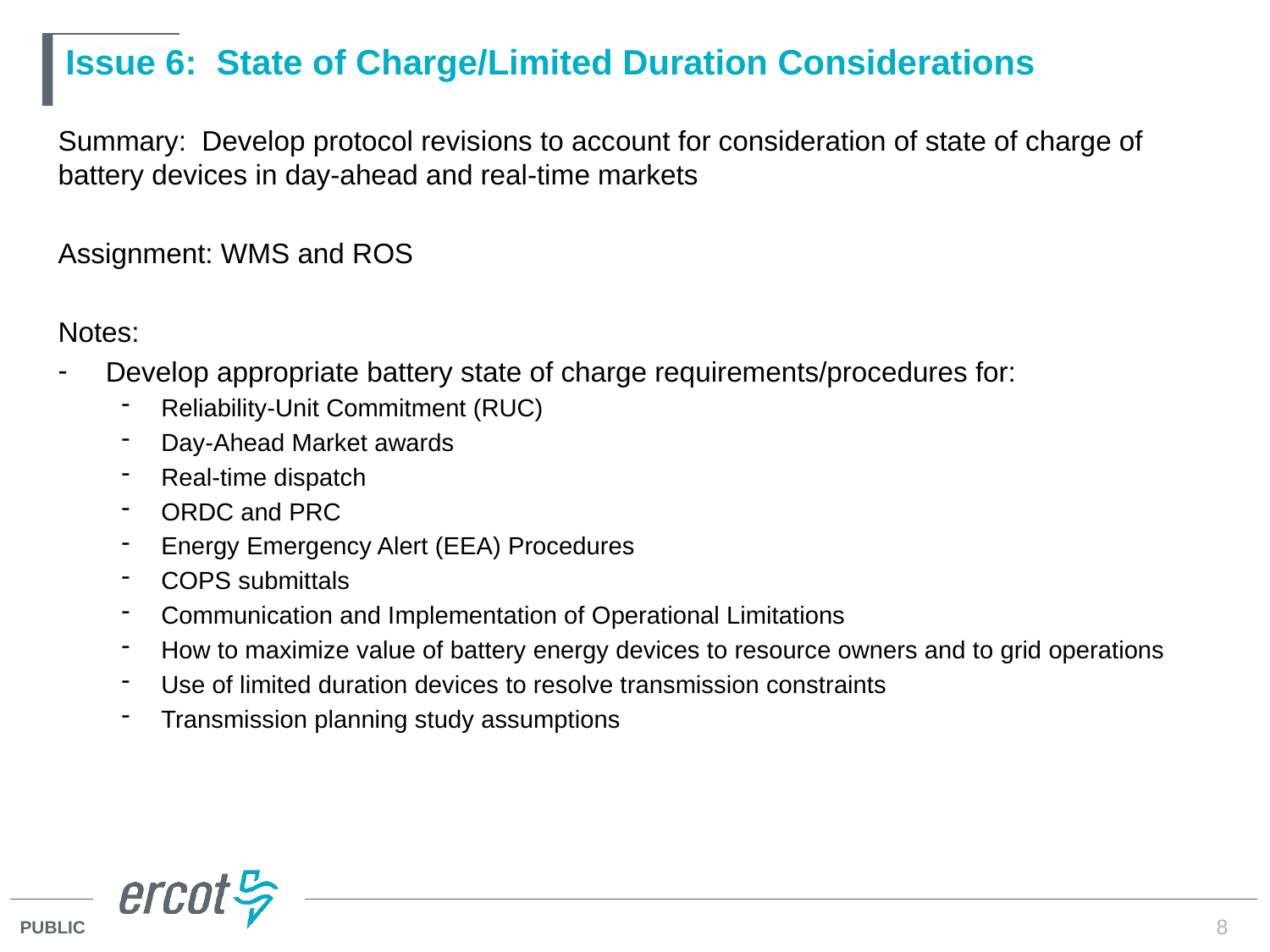

# Issue 6:  State of Charge/Limited Duration Considerations
Summary:  Develop protocol revisions to account for consideration of state of charge of battery devices in day-ahead and real-time markets

Assignment: WMS and ROS

Notes:
Develop appropriate battery state of charge requirements/procedures for:
Reliability-Unit Commitment (RUC)
Day-Ahead Market awards
Real-time dispatch
ORDC and PRC
Energy Emergency Alert (EEA) Procedures
COPS submittals
Communication and Implementation of Operational Limitations
How to maximize value of battery energy devices to resource owners and to grid operations
Use of limited duration devices to resolve transmission constraints
Transmission planning study assumptions

8